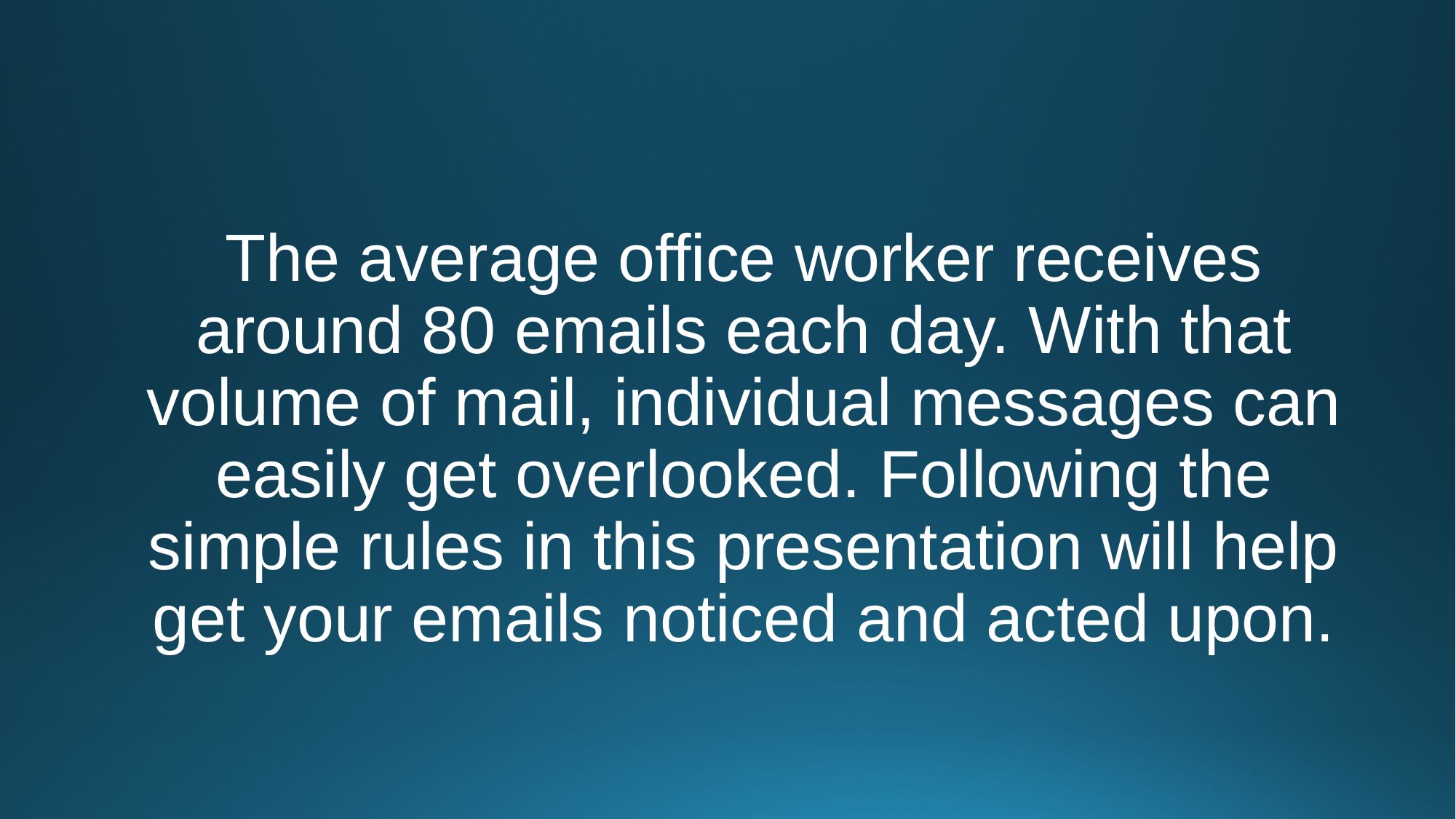

#
The average office worker receives around 80 emails each day. With that volume of mail, individual messages can easily get overlooked. Following the simple rules in this presentation will help get your emails noticed and acted upon.